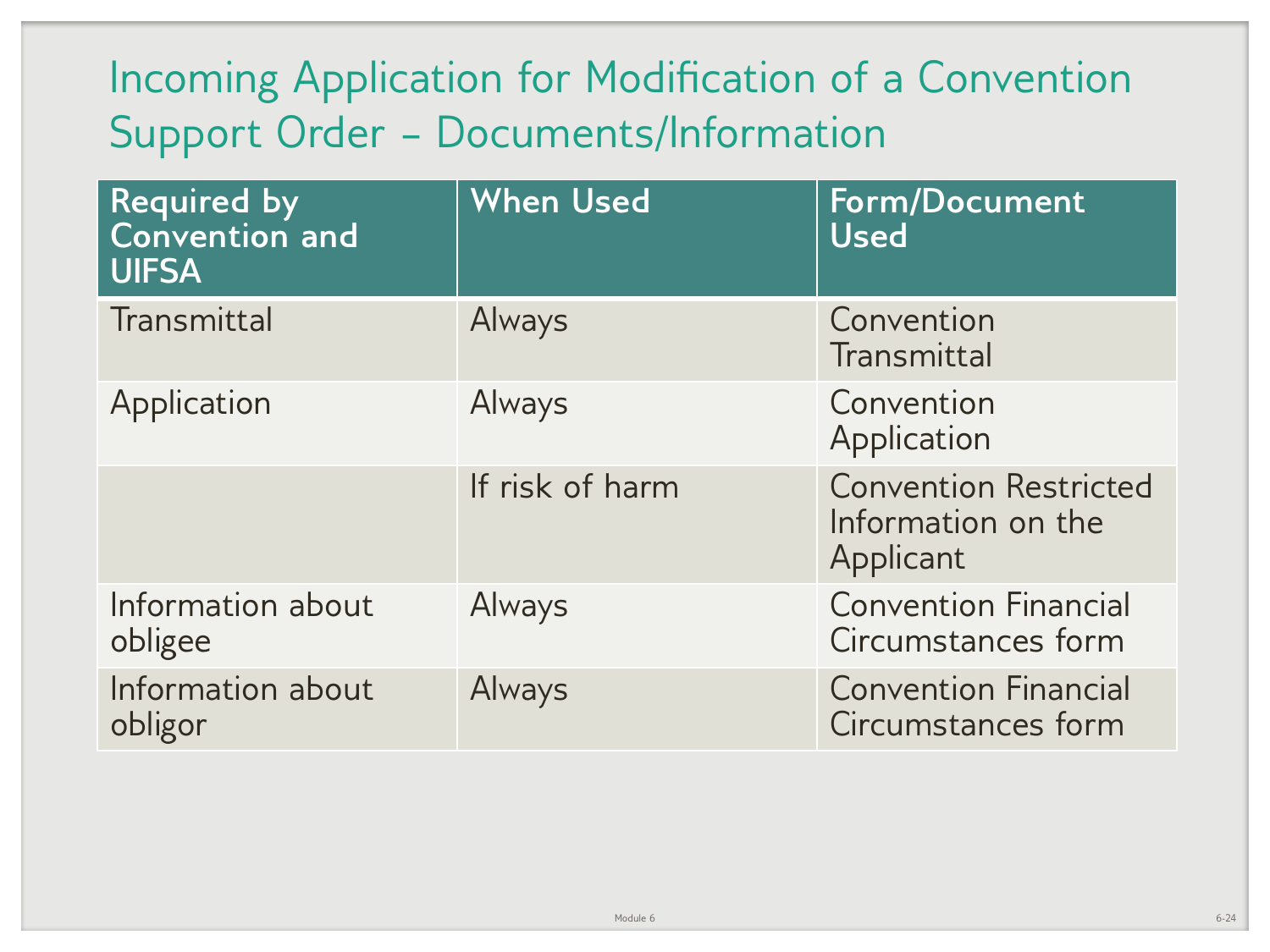

# Incoming Application for Modification of a Convention Support Order – Documents/Information
| Required by Convention and UIFSA | When Used | Form/Document Used |
| --- | --- | --- |
| Transmittal | Always | Convention Transmittal |
| Application | Always | Convention Application |
|  | If risk of harm | Convention Restricted Information on the Applicant |
| Information about obligee | Always | Convention Financial Circumstances form |
| Information about obligor | Always | Convention Financial Circumstances form |
Module 6
6-24